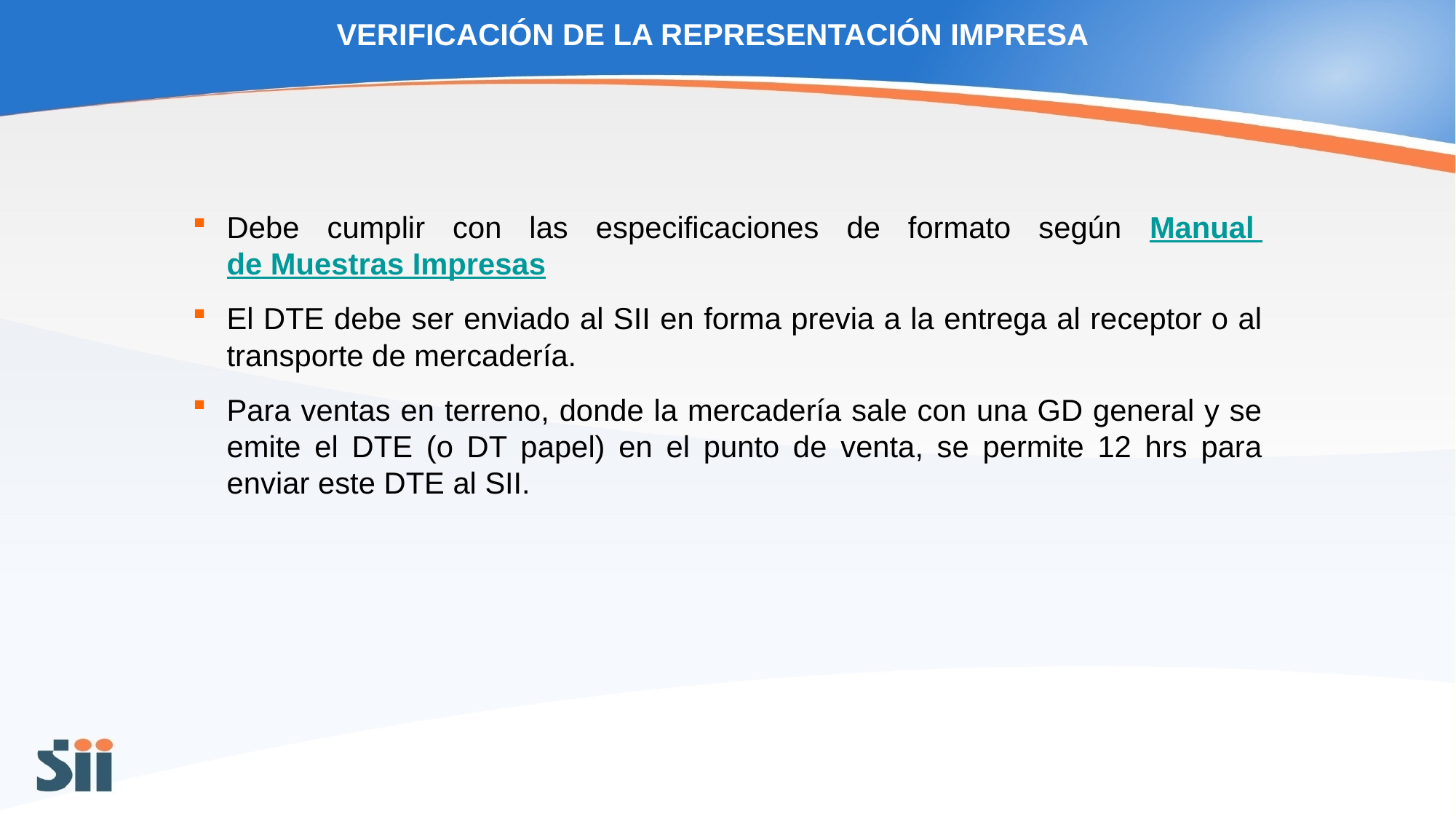

VERIFICACIÓN DE LA REPRESENTACIÓN IMPRESA
Debe cumplir con las especificaciones de formato según Manual de Muestras Impresas
El DTE debe ser enviado al SII en forma previa a la entrega al receptor o al transporte de mercadería.
Para ventas en terreno, donde la mercadería sale con una GD general y se emite el DTE (o DT papel) en el punto de venta, se permite 12 hrs para enviar este DTE al SII.